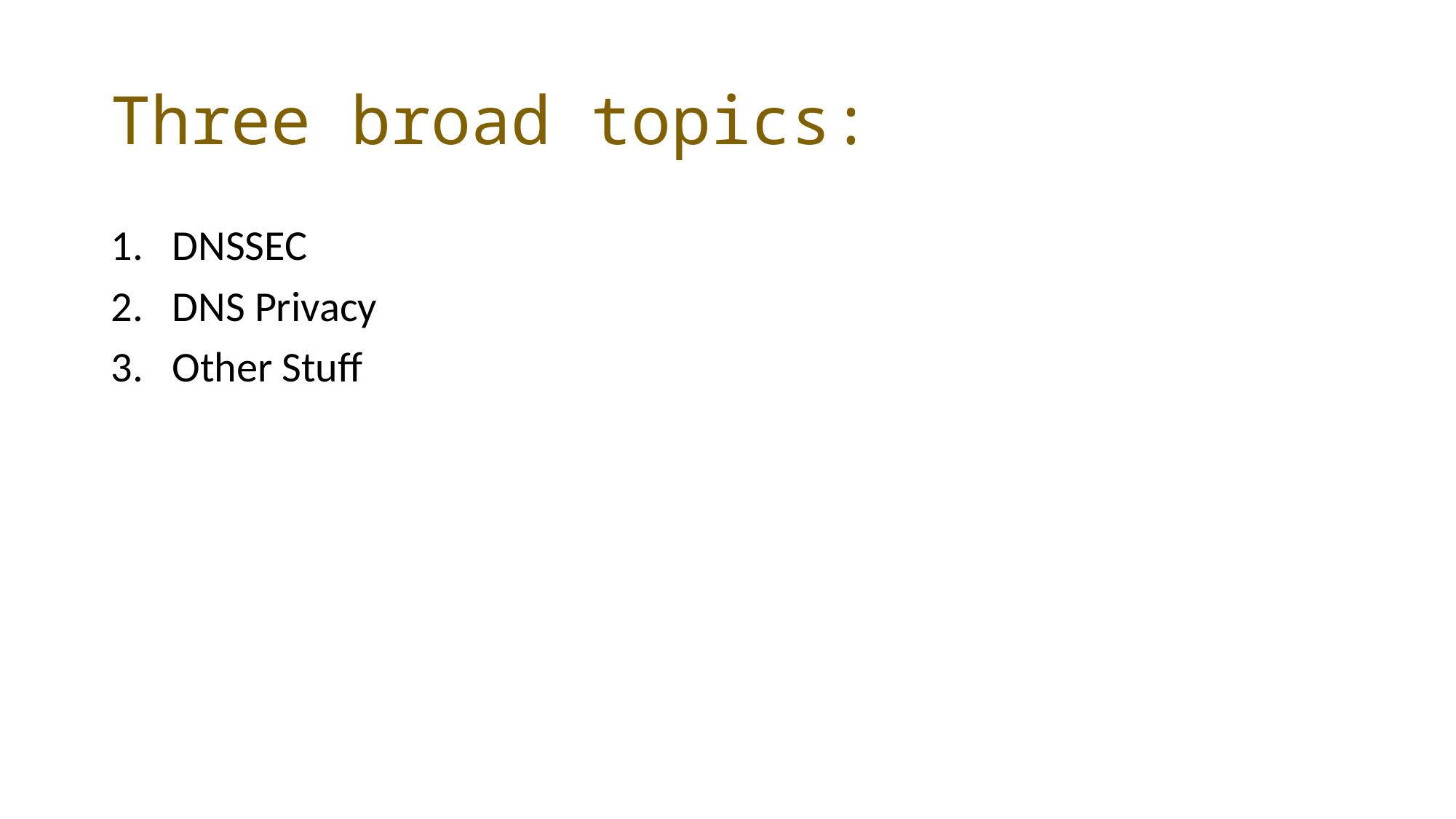

# Three broad topics:
DNSSEC
DNS Privacy
Other Stuff